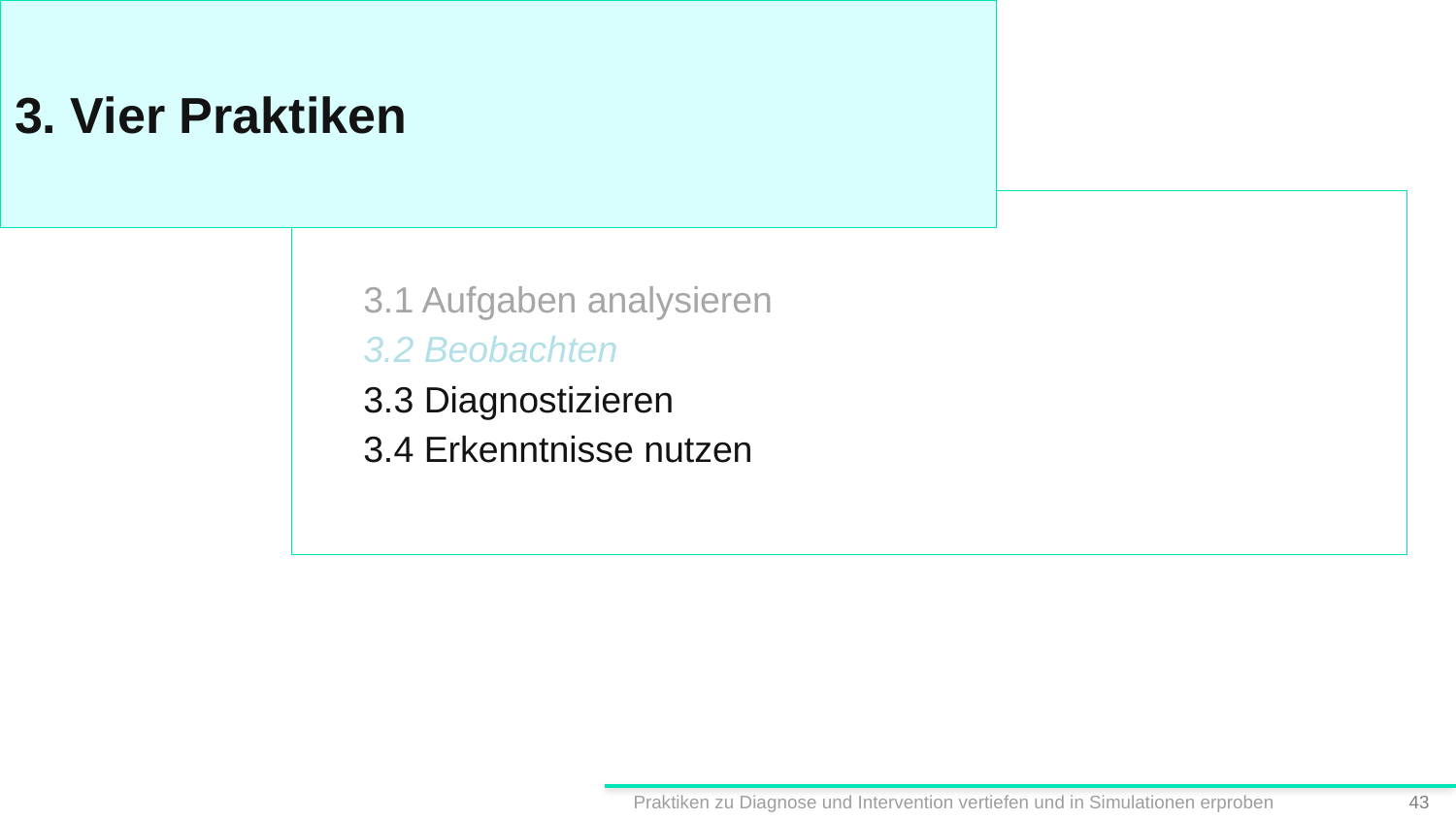

# 3. Vier Praktiken
3.1 Aufgaben analysieren
3.2 Beobachten
3.3 Diagnostizieren
3.4 Erkenntnisse nutzen
Praktiken zu Diagnose und Intervention vertiefen und in Simulationen erproben
43